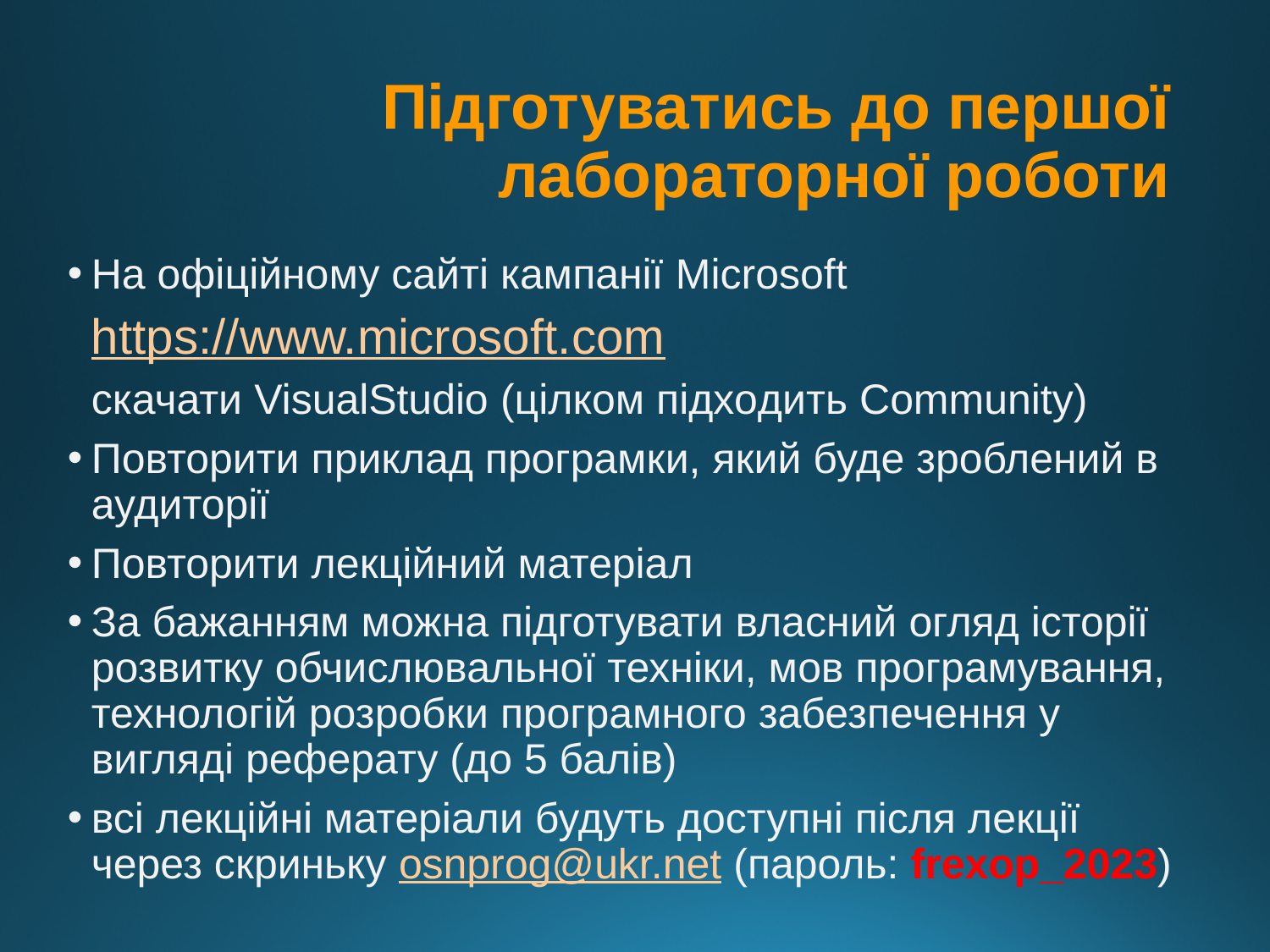

# Підготуватись до першої лабораторної роботи
На офіційному сайті кампанії Microsoft
	https://www.microsoft.com
	скачати VisualStudio (цілком підходить Community)
Повторити приклад програмки, який буде зроблений в аудиторії
Повторити лекційний матеріал
За бажанням можна підготувати власний огляд історії розвитку обчислювальної техніки, мов програмування, технологій розробки програмного забезпечення у вигляді реферату (до 5 балів)
всі лекційні матеріали будуть доступні після лекції через скриньку osnprog@ukr.net (пароль: frexop_2023)